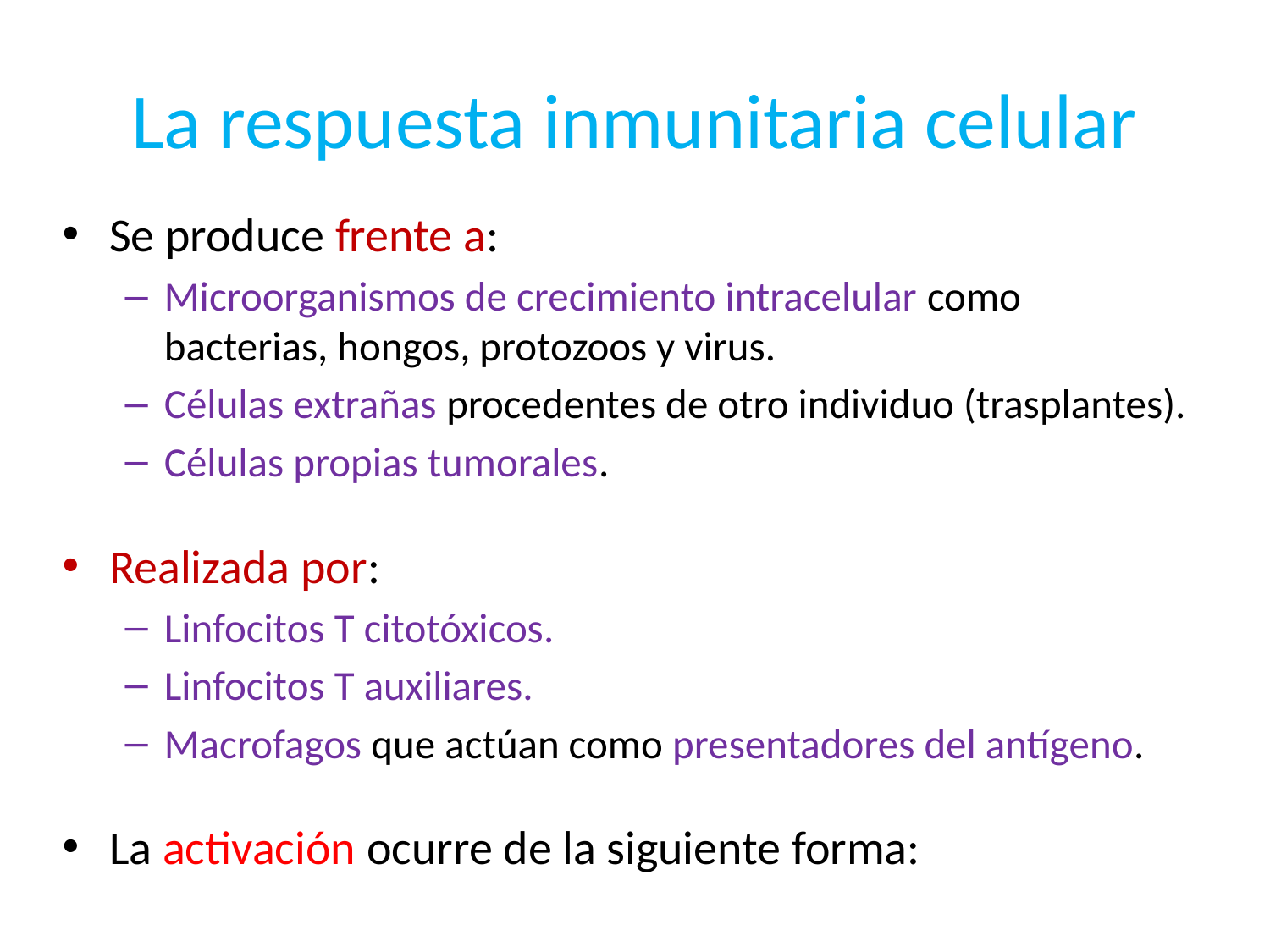

# La respuesta inmunitaria celular
Se produce frente a:
Microorganismos de crecimiento intracelular como bacterias, hongos, protozoos y virus.
Células extrañas procedentes de otro individuo (trasplantes).
Células propias tumorales.

Realizada por:
Linfocitos T citotóxicos.
Linfocitos T auxiliares.
Macrofagos que actúan como presentadores del antígeno.

La activación ocurre de la siguiente forma: